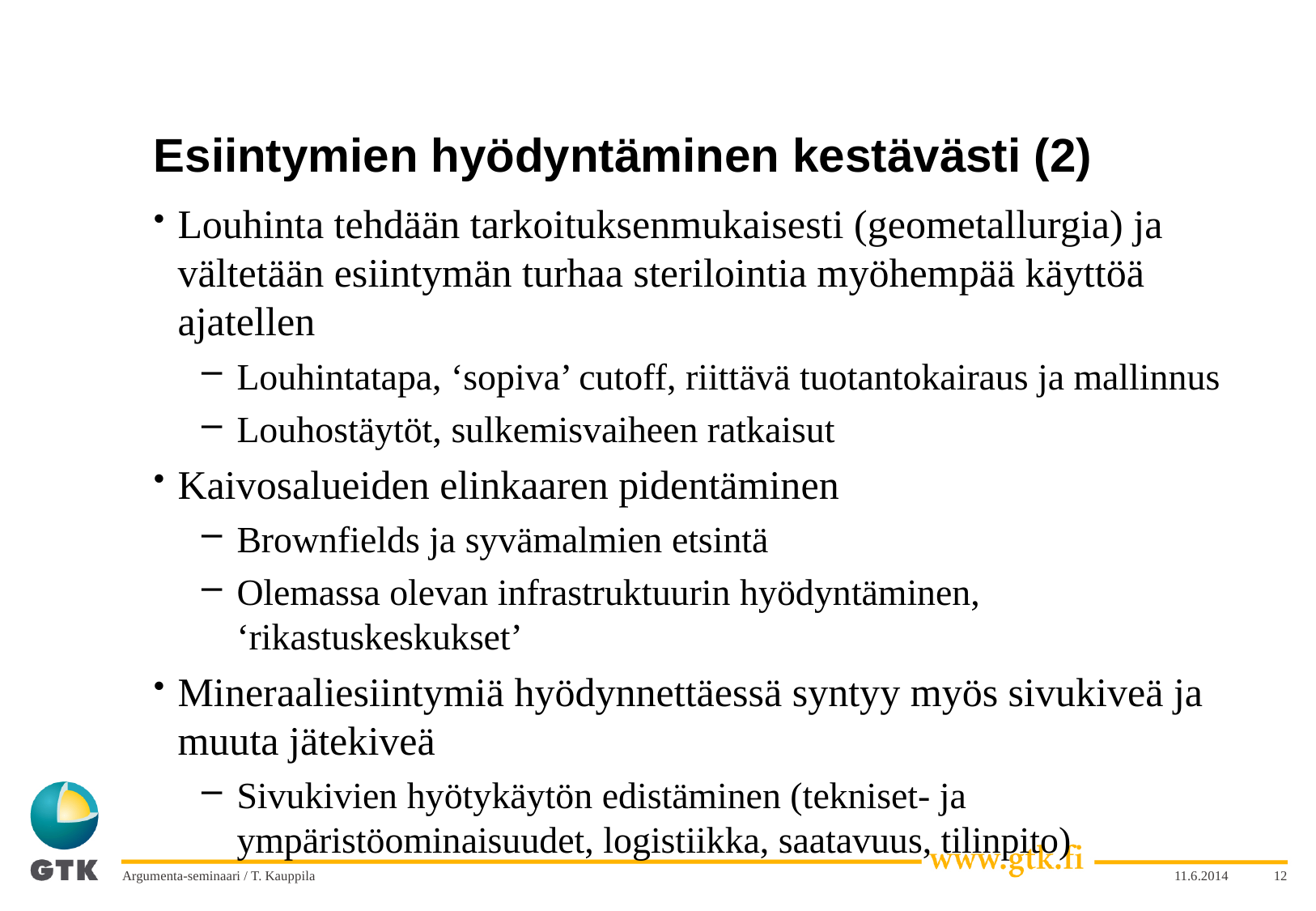

# Esiintymien hyödyntäminen kestävästi (2)
Louhinta tehdään tarkoituksenmukaisesti (geometallurgia) ja vältetään esiintymän turhaa sterilointia myöhempää käyttöä ajatellen
Louhintatapa, ‘sopiva’ cutoff, riittävä tuotantokairaus ja mallinnus
Louhostäytöt, sulkemisvaiheen ratkaisut
Kaivosalueiden elinkaaren pidentäminen
Brownfields ja syvämalmien etsintä
Olemassa olevan infrastruktuurin hyödyntäminen, ‘rikastuskeskukset’
Mineraaliesiintymiä hyödynnettäessä syntyy myös sivukiveä ja muuta jätekiveä
Sivukivien hyötykäytön edistäminen (tekniset- ja ympäristöominaisuudet, logistiikka, saatavuus, tilinpito)
Argumenta-seminaari / T. Kauppila
11.6.2014
12